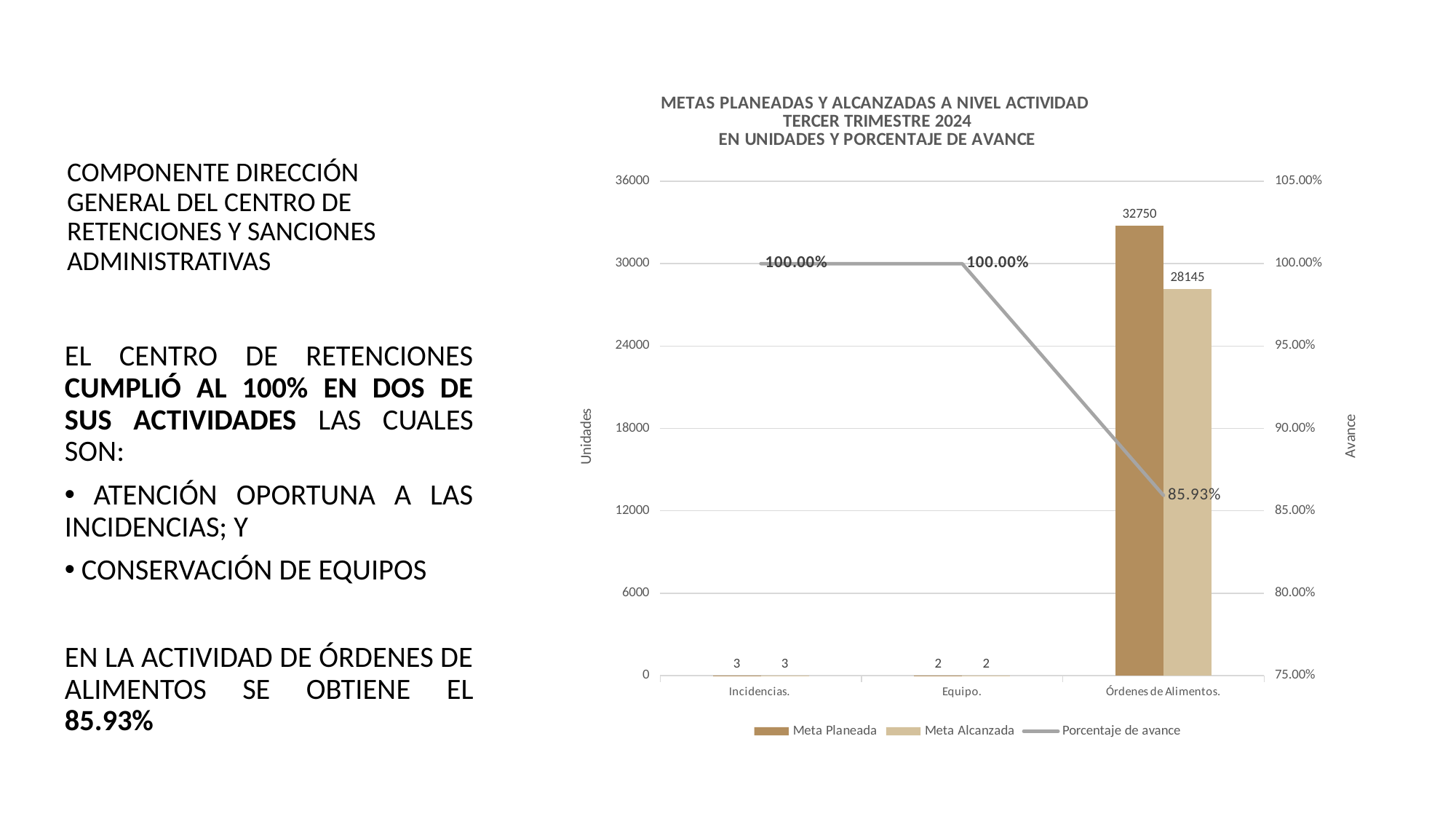

COMPONENTE DIRECCIÓN GENERAL DEL CENTRO DE RETENCIONES Y SANCIONES ADMINISTRATIVAS

### Chart: METAS PLANEADAS Y ALCANZADAS A NIVEL ACTIVIDAD
TERCER TRIMESTRE 2024
EN UNIDADES Y PORCENTAJE DE AVANCE

| Category | Meta Planeada | Meta Alcanzada |  |
|---|---|---|---|
| Incidencias.  | 3.0 | 3.0 | 1.0 |
| Equipo. | 2.0 | 2.0 | 1.0 |
| Órdenes de Alimentos. | 32750.0 | 28145.0 | 0.8593893129770992 |
EL CENTRO DE RETENCIONES CUMPLIÓ AL 100% EN DOS DE SUS ACTIVIDADES LAS CUALES SON:
 ATENCIÓN OPORTUNA A LAS INCIDENCIAS; Y
 CONSERVACIÓN DE EQUIPOS

EN LA ACTIVIDAD DE ÓRDENES DE ALIMENTOS SE OBTIENE EL 85.93%